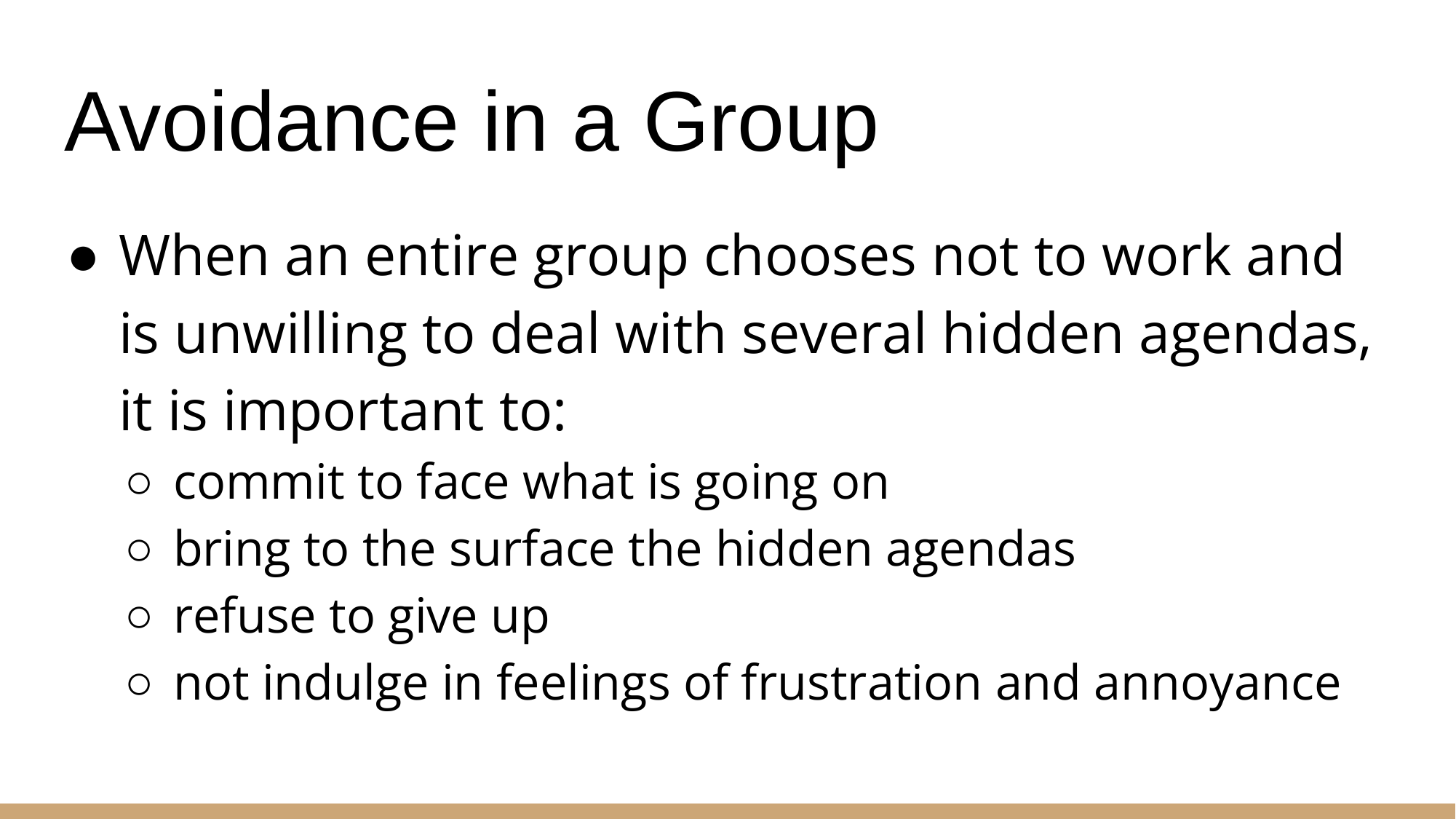

# Avoidance in a Group
When an entire group chooses not to work and is unwilling to deal with several hidden agendas, it is important to:
commit to face what is going on
bring to the surface the hidden agendas
refuse to give up
not indulge in feelings of frustration and annoyance